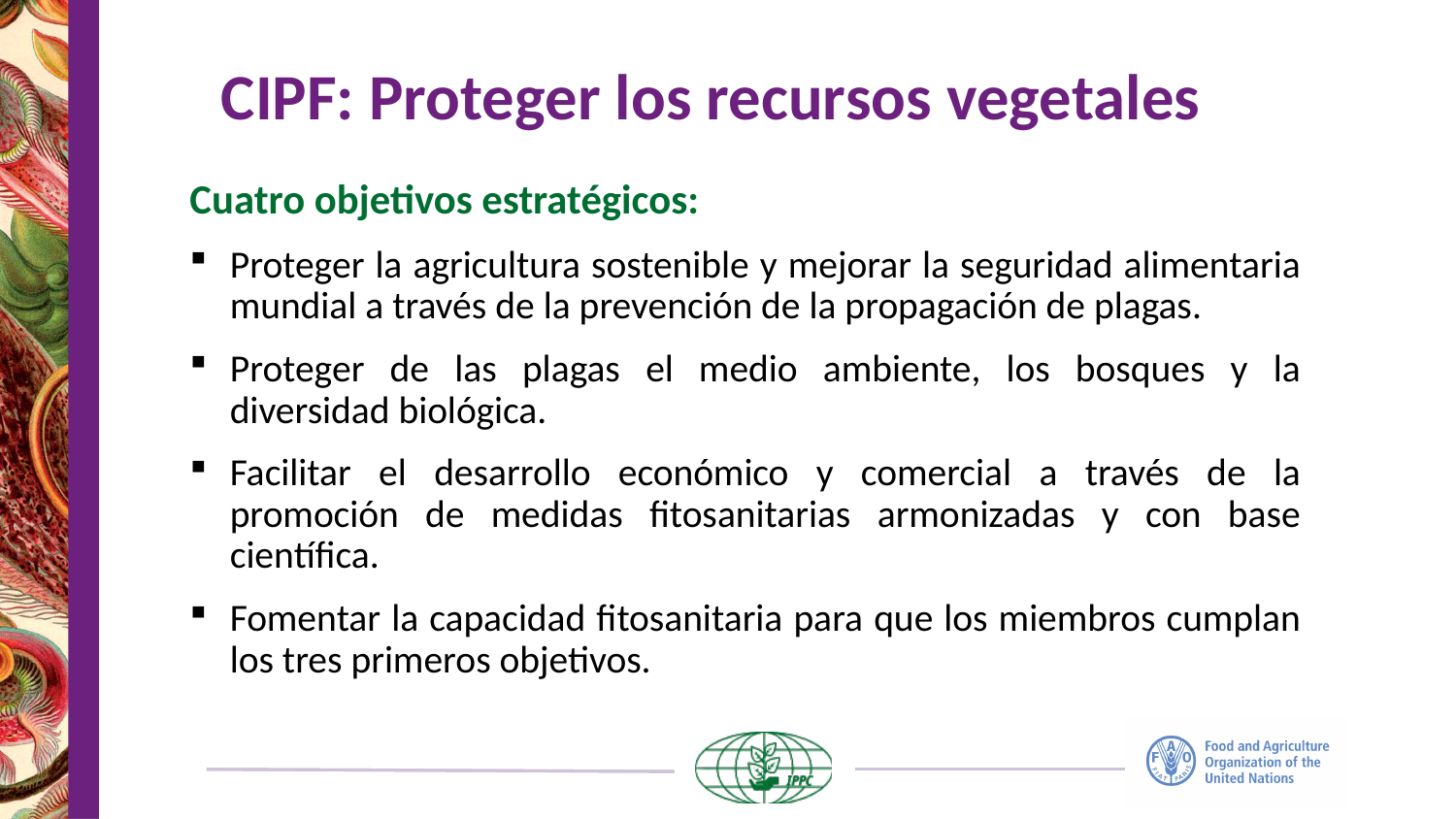

# CIPF: Proteger los recursos vegetales
Cuatro objetivos estratégicos:
Proteger la agricultura sostenible y mejorar la seguridad alimentaria mundial a través de la prevención de la propagación de plagas.
Proteger de las plagas el medio ambiente, los bosques y la diversidad biológica.
Facilitar el desarrollo económico y comercial a través de la promoción de medidas fitosanitarias armonizadas y con base científica.
Fomentar la capacidad fitosanitaria para que los miembros cumplan los tres primeros objetivos.